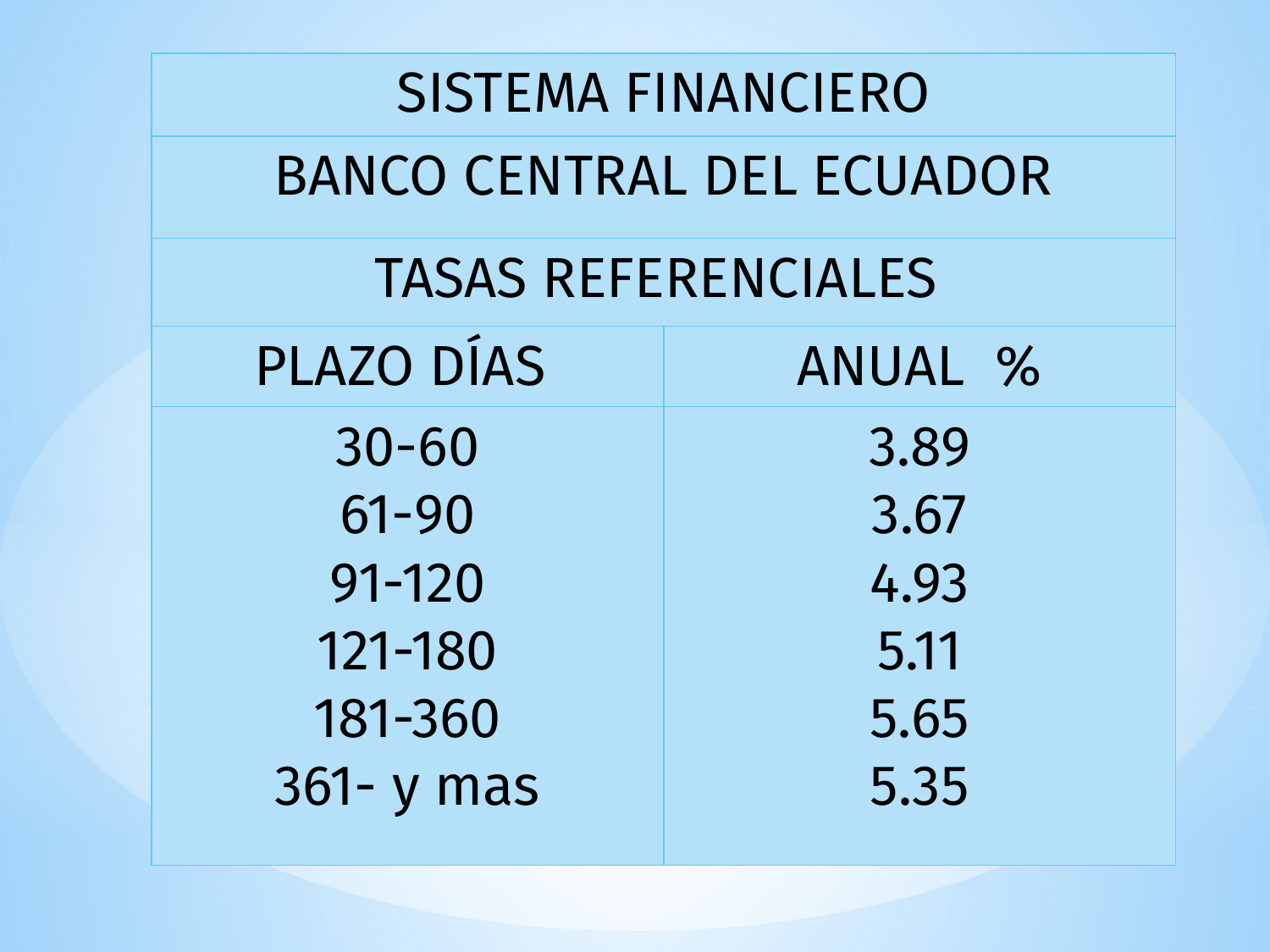

| SISTEMA FINANCIERO |  |
| --- | --- |
| BANCO CENTRAL DEL ECUADOR |  |
| TASAS REFERENCIALES |  |
| PLAZO DÍAS | ANUAL % |
| 30-60 61-90 91-120 121-180 181-360 361- y mas | 3.89 3.67 4.93 5.11 5.65 5.35 |